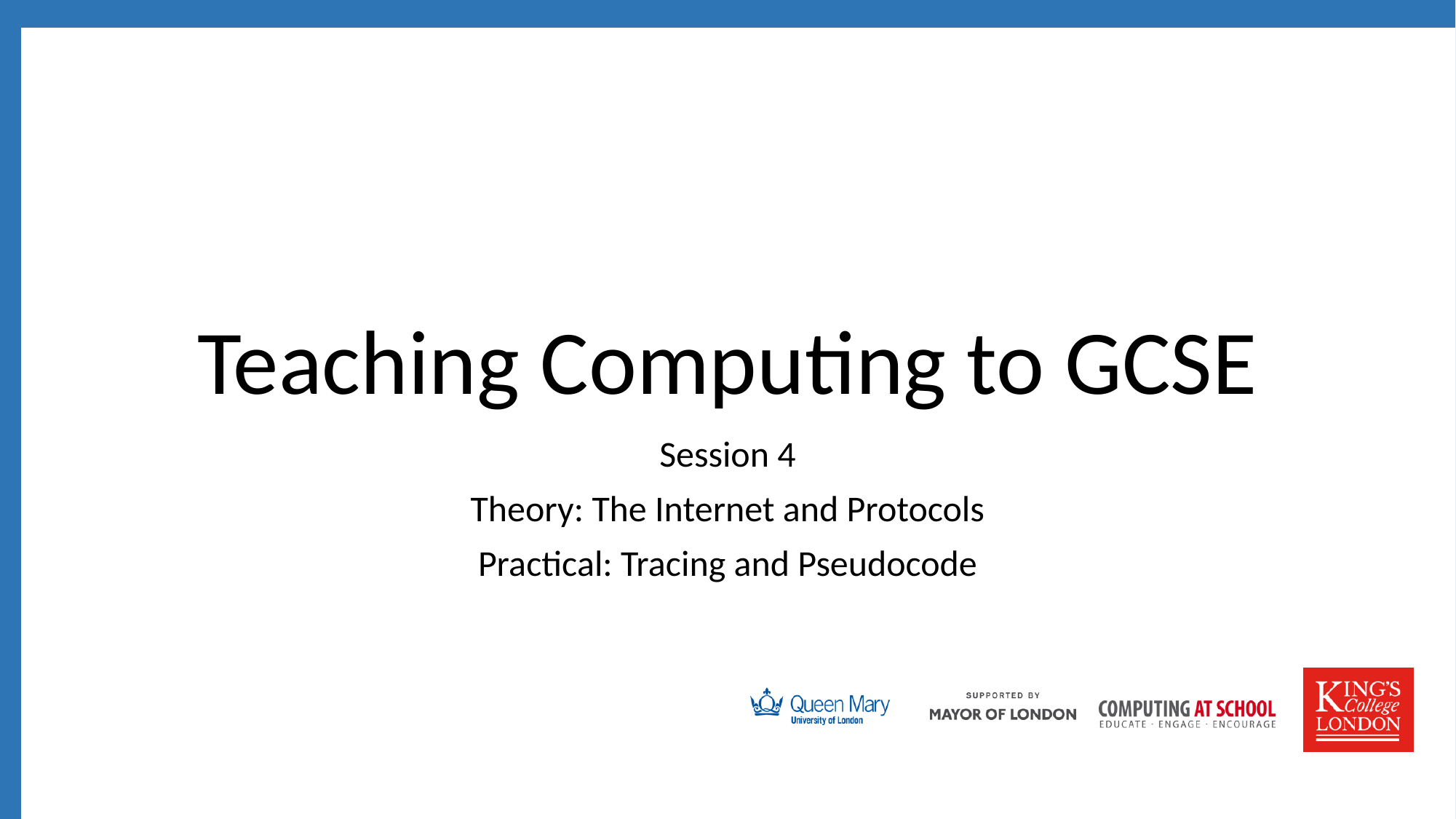

# Teaching Computing to GCSE
Session 4
Theory: The Internet and Protocols
Practical: Tracing and Pseudocode